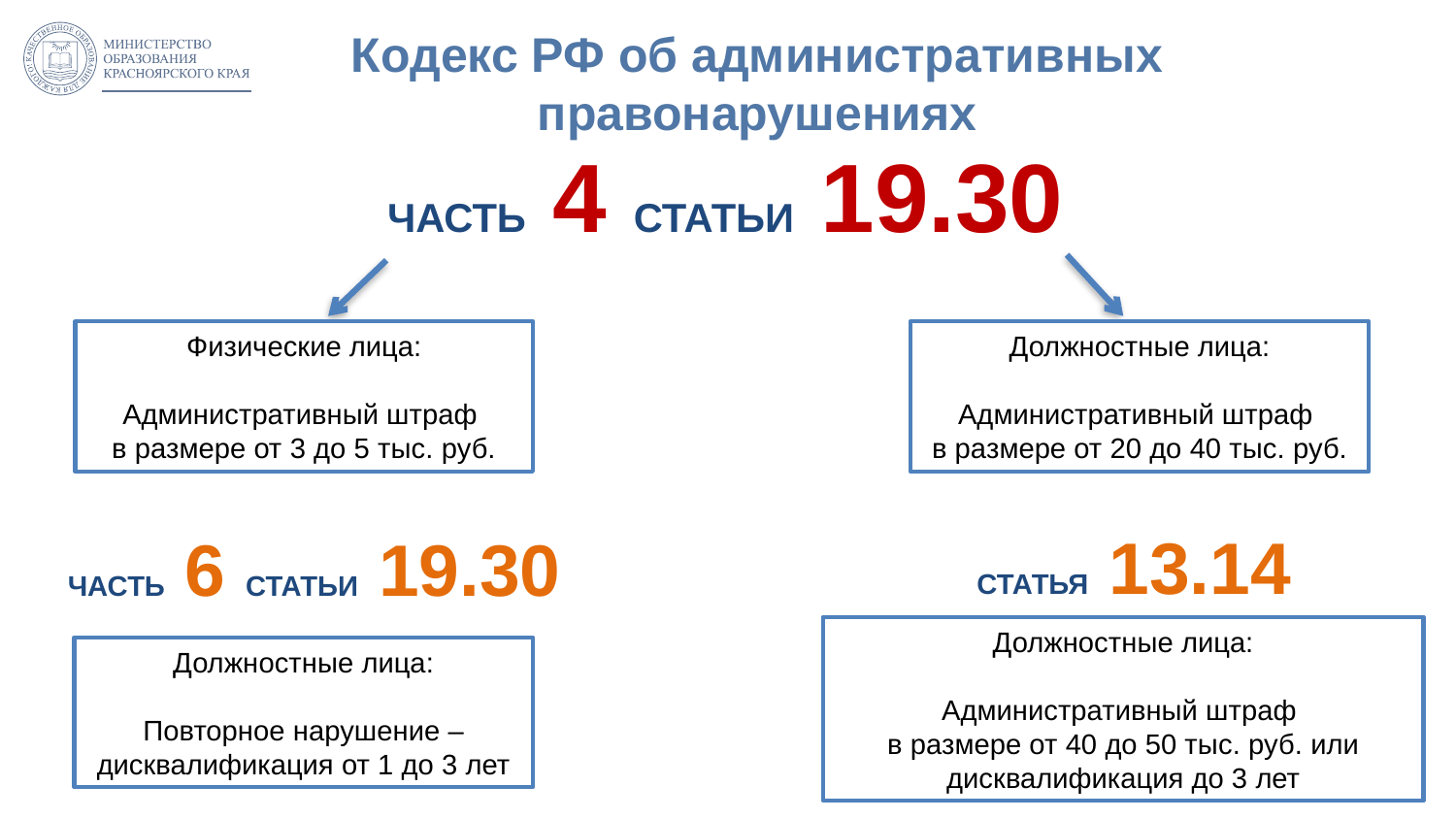

# Кодекс РФ об административных правонарушениях
Часть 4 статьи 19.30
Должностные лица:

Административный штраф
в размере от 20 до 40 тыс. руб.
Физические лица:

Административный штраф
в размере от 3 до 5 тыс. руб.
статья 13.14
Часть 6 статьи 19.30
Должностные лица:

Административный штраф
в размере от 40 до 50 тыс. руб. или дисквалификация до 3 лет
Должностные лица:

Повторное нарушение – дисквалификация от 1 до 3 лет
15